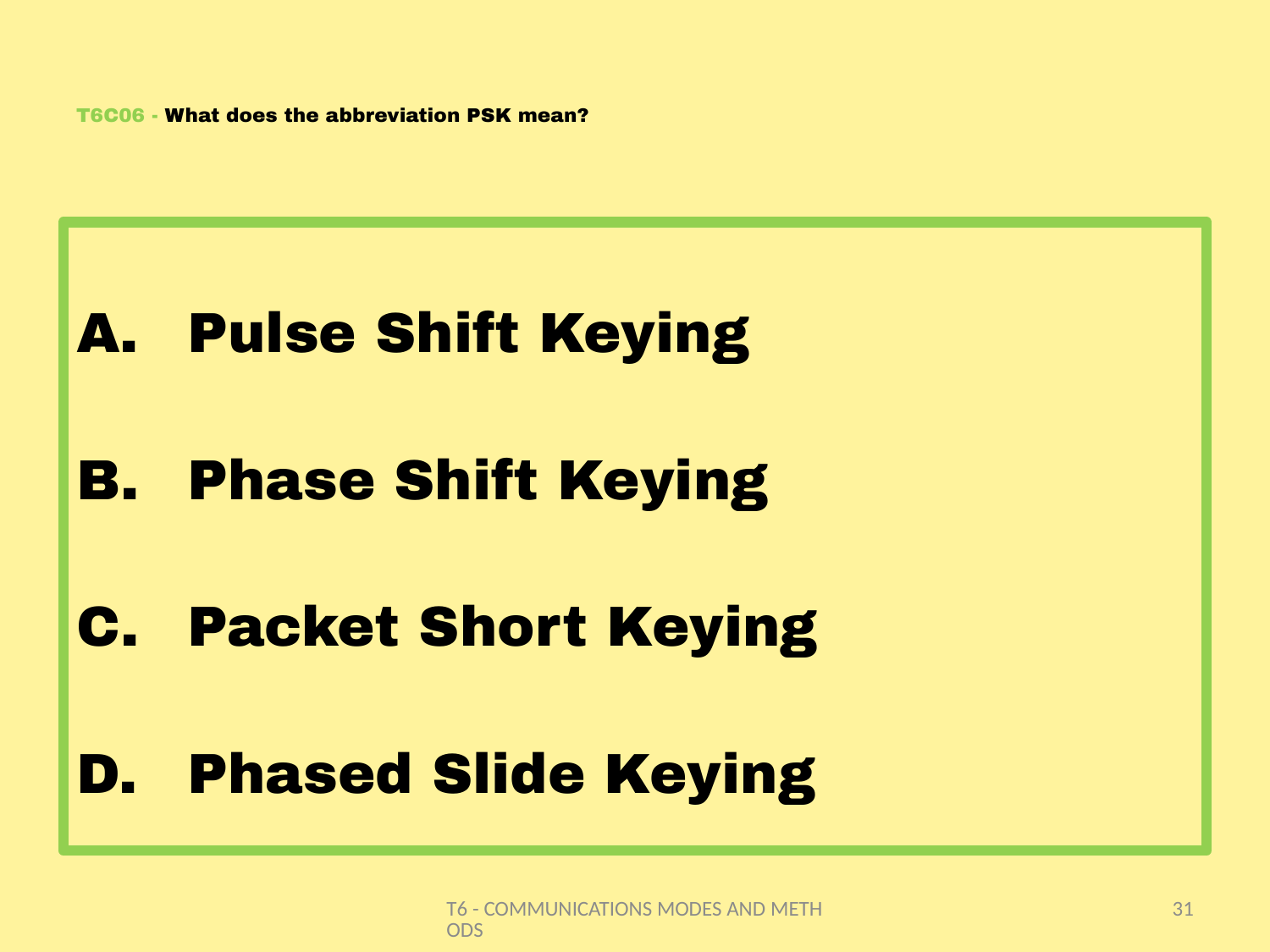

# T6C06 - What does the abbreviation PSK mean?
Pulse Shift Keying
Phase Shift Keying
Packet Short Keying
Phased Slide Keying
T6 - COMMUNICATIONS MODES AND METHODS
31